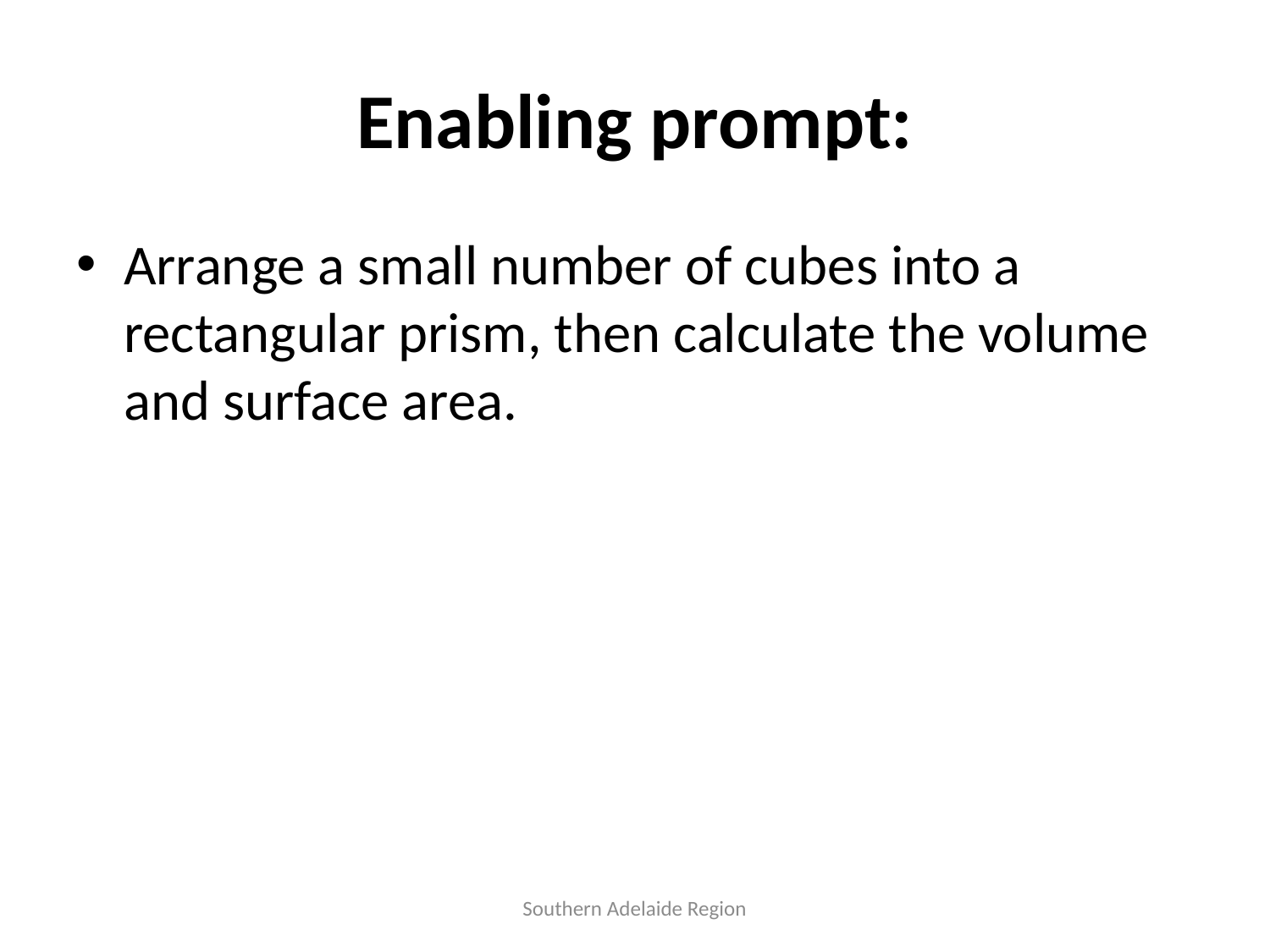

# Enabling prompt:
Arrange a small number of cubes into a rectangular prism, then calculate the volume and surface area.

Southern Adelaide Region